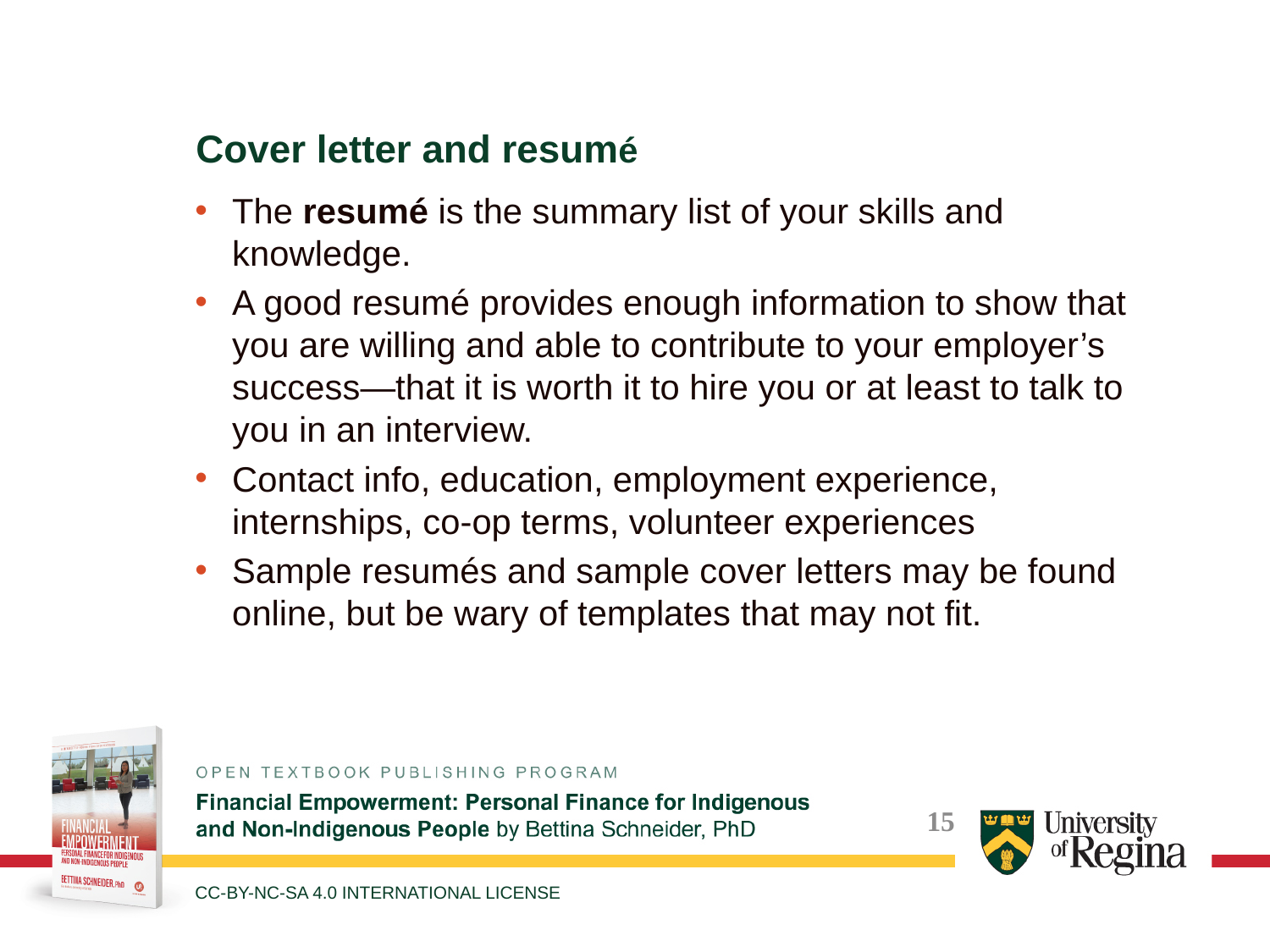

Cover letter and resumé
The resumé is the summary list of your skills and knowledge.
A good resumé provides enough information to show that you are willing and able to contribute to your employer’s success—that it is worth it to hire you or at least to talk to you in an interview.
Contact info, education, employment experience, internships, co-op terms, volunteer experiences
Sample resumés and sample cover letters may be found online, but be wary of templates that may not fit.
CC-BY-NC-SA 4.0 INTERNATIONAL LICENSE